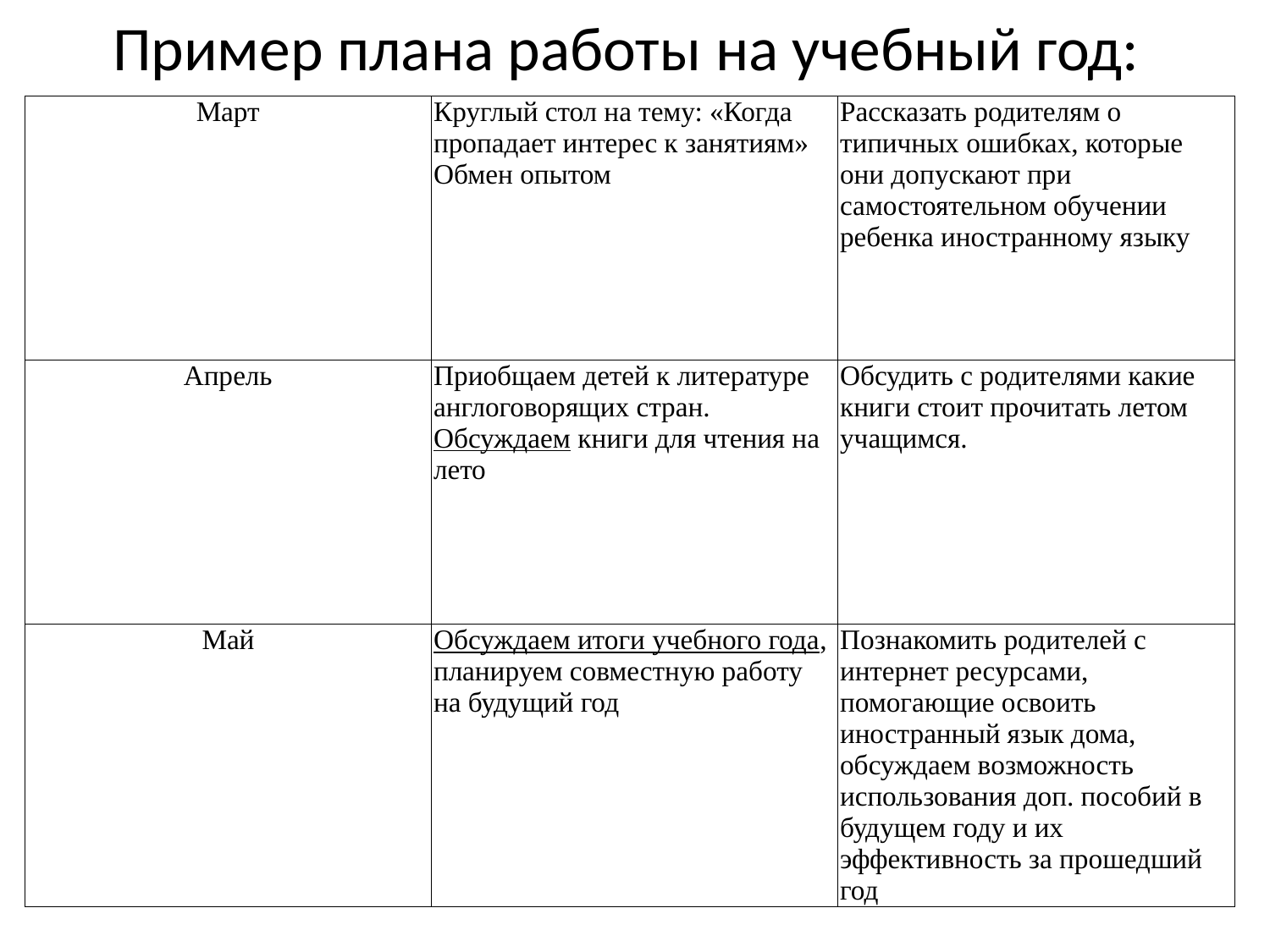

# Пример плана работы на учебный год:
| Март | Круглый стол на тему: «Когда пропадает интерес к занятиям» Обмен опытом | Рассказать родителям о типичных ошибках, которые они допускают при самостоятельном обучении ребенка иностранному языку |
| --- | --- | --- |
| Апрель | Приобщаем детей к литературе англоговорящих стран. Обсуждаем книги для чтения на лето | Обсудить с родителями какие книги стоит прочитать летом учащимся. |
| Май | Обсуждаем итоги учебного года, планируем совместную работу на будущий год | Познакомить родителей с интернет ресурсами, помогающие освоить иностранный язык дома, обсуждаем возможность использования доп. пособий в будущем году и их эффективность за прошедший год |